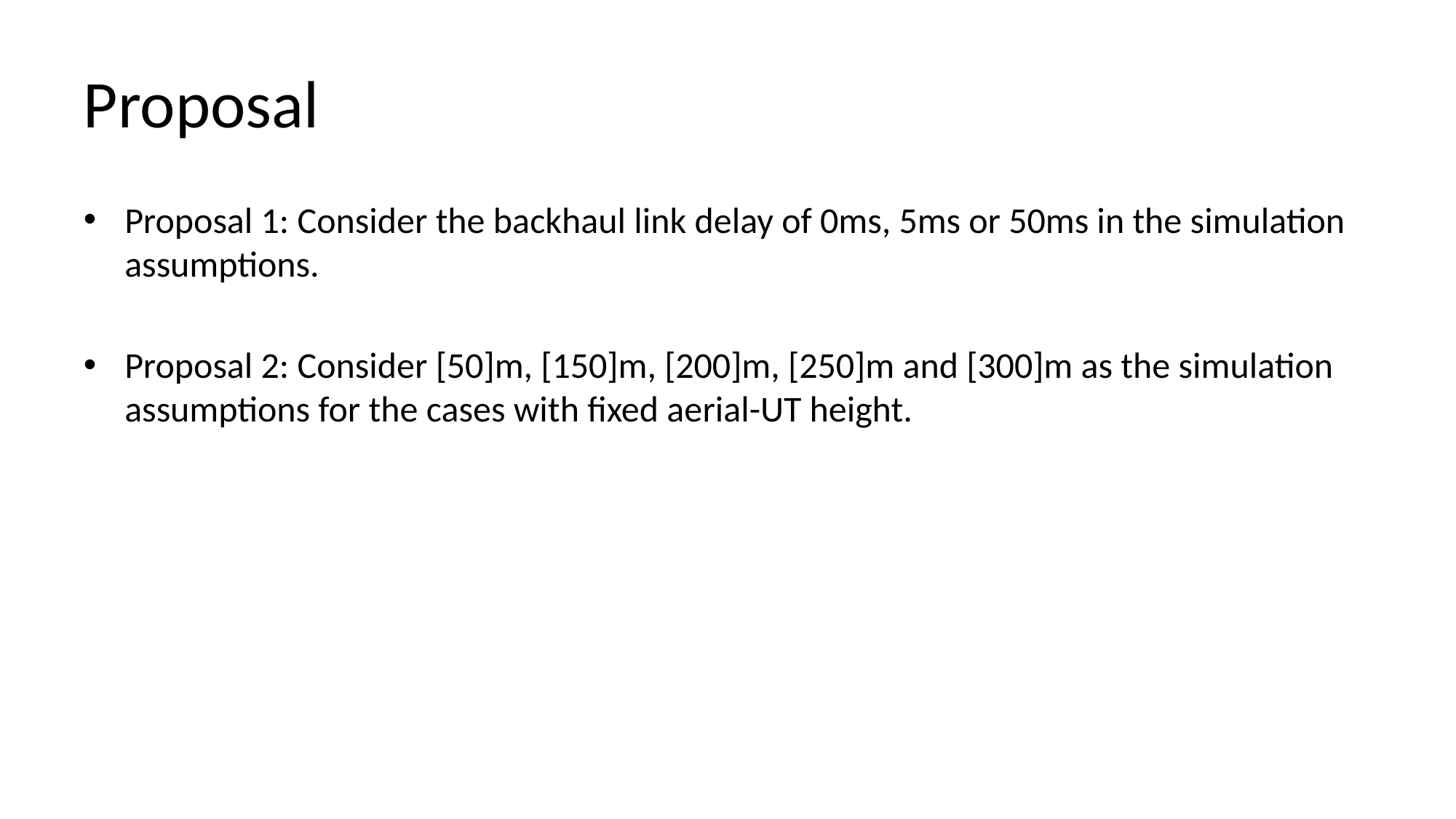

# Proposal
Proposal 1: Consider the backhaul link delay of 0ms, 5ms or 50ms in the simulation assumptions.

Proposal 2: Consider [50]m, [150]m, [200]m, [250]m and [300]m as the simulation assumptions for the cases with fixed aerial-UT height.